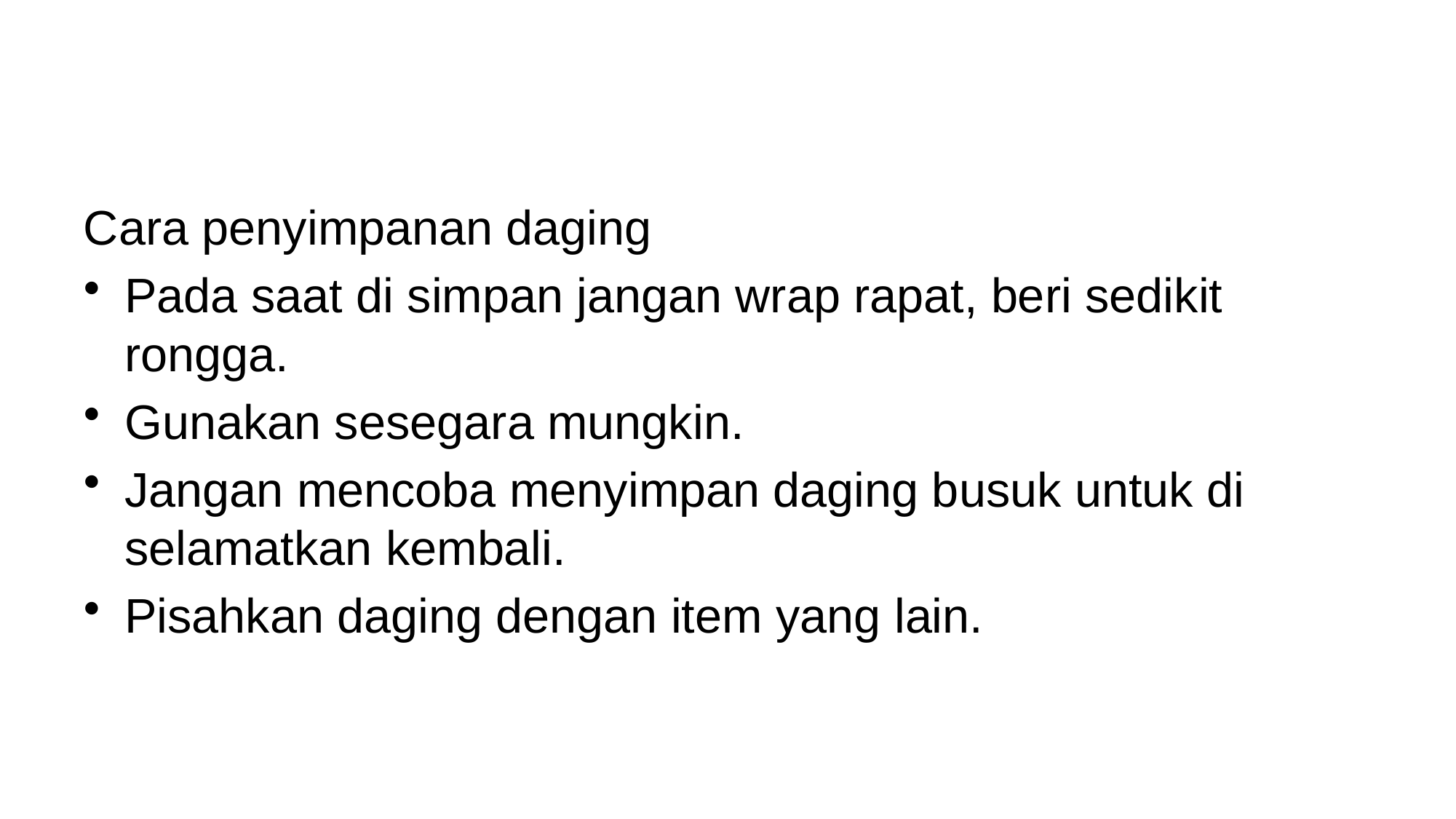

#
Cara penyimpanan daging
Pada saat di simpan jangan wrap rapat, beri sedikit rongga.
Gunakan sesegara mungkin.
Jangan mencoba menyimpan daging busuk untuk di selamatkan kembali.
Pisahkan daging dengan item yang lain.